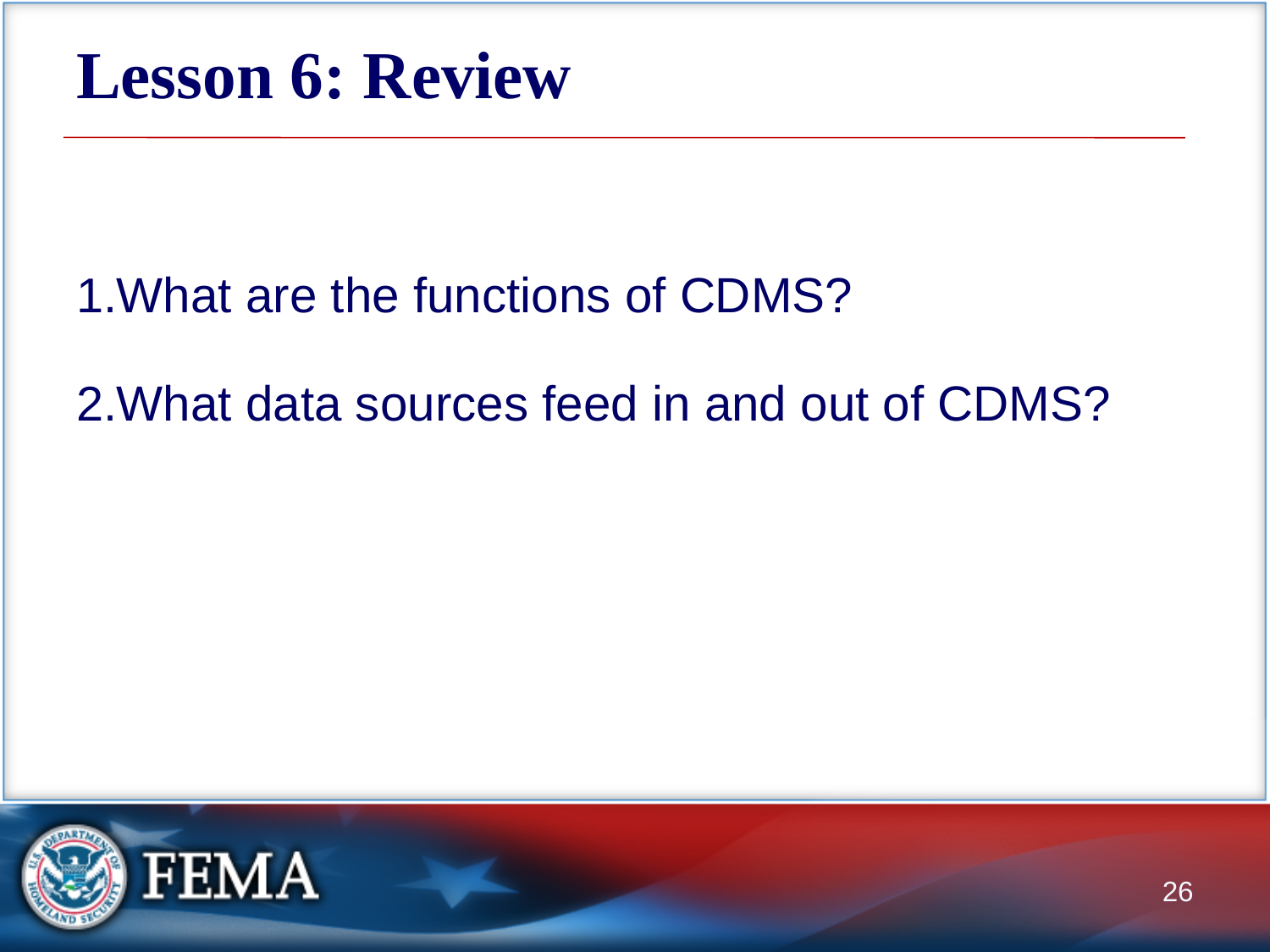

# Lesson 6: Review

What are the functions of CDMS?
What data sources feed in and out of CDMS?
26